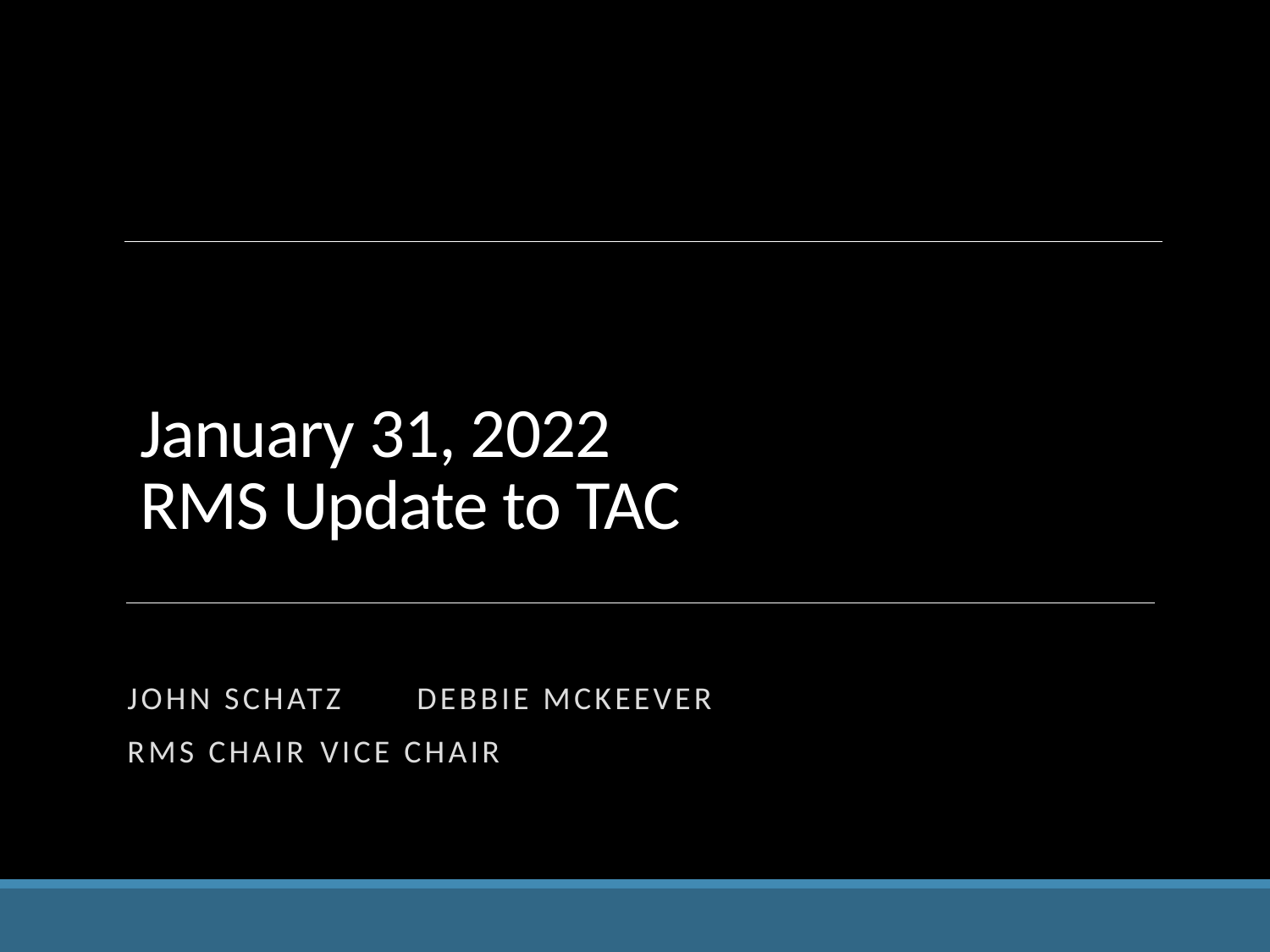

# January 31, 2022 RMS Update to TAC

John Schatz				Debbie mckeever
RMS Chair				VICE CHAIR